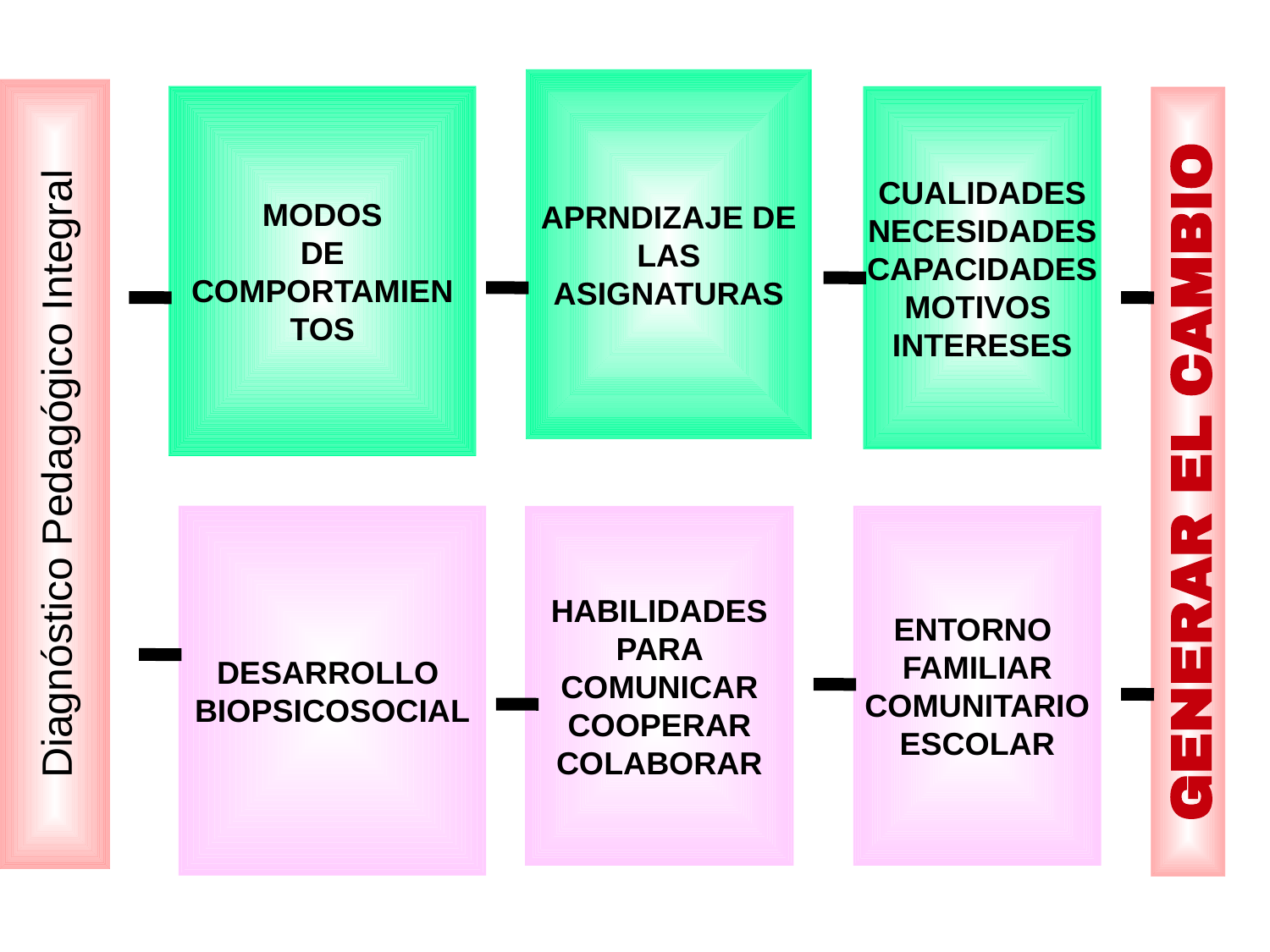

APRNDIZAJE DE LAS ASIGNATURAS
MODOS
DE
COMPORTAMIEN
TOS
CUALIDADES
NECESIDADES
CAPACIDADES
MOTIVOS
INTERESES

Diagnóstico Pedagógico Integral
GENERAR EL CAMBIO
DESARROLLO
BIOPSICOSOCIAL
ENTORNO
FAMILIAR
COMUNITARIO
ESCOLAR
HABILIDADES PARA COMUNICAR
COOPERAR
COLABORAR